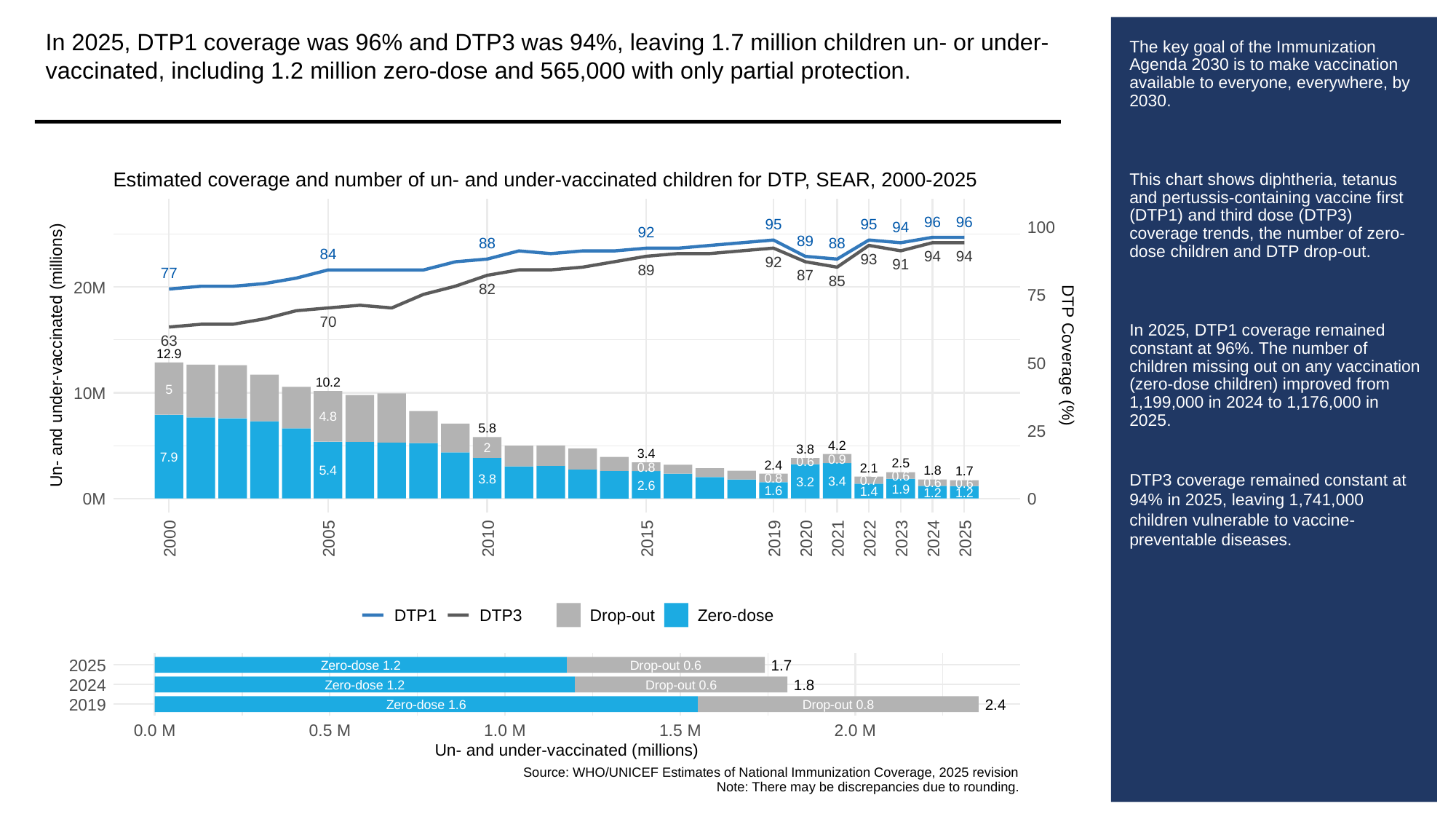

In 2025, DTP1 coverage was 96% and DTP3 was 94%, leaving 1.7 million children un- or under-vaccinated, including 1.2 million zero-dose and 565,000 with only partial protection.
# The key goal of the Immunization Agenda 2030 is to make vaccination available to everyone, everywhere, by 2030.

This chart shows diphtheria, tetanus and pertussis-containing vaccine first (DTP1) and third dose (DTP3) coverage trends, the number of zero-dose children and DTP drop-out.

In 2025, DTP1 coverage remained constant at 96%. The number of children missing out on any vaccination (zero-dose children) improved from 1,199,000 in 2024 to 1,176,000 in 2025.

DTP3 coverage remained constant at 94% in 2025, leaving 1,741,000 children vulnerable to vaccine-preventable diseases.

Estimated coverage and number of un- and under-vaccinated children for DTP, SEAR, 2000-2025

96
96
95
95
100
94
92

89

88
88

84
94
94
93
92
91
89
77
87
85
20M
82

75
70
63

12.9
Un- and under-vaccinated (millions)
DTP Coverage (%)
50

10.2
5
10M

4.8

5.8

25

4.2

2

3.8

3.4

7.9

0.9

0.6

2.5
2.4
0.8

2.1

5.4
1.8

1.7

0.6

0.8
3.8

0.7
3.4

3.2

0.6
0.6

2.6

1.9
1.6

1.4
1.2
1.2
0M
0

2000
2005
2010
2015
2019
2020
2021
2022
2023
2024
2025

DTP1
DTP3
Drop-out
Zero-dose

2025
1.7
Zero-dose 1.2
Drop-out 0.6

2024
1.8
Zero-dose 1.2
Drop-out 0.6

2019
2.4
Zero-dose 1.6
Drop-out 0.8

0.0 M
0.5 M
1.0 M
1.5 M
2.0 M
Un- and under-vaccinated (millions)
Source: WHO/UNICEF Estimates of National Immunization Coverage, 2025 revision
Note: There may be discrepancies due to rounding.